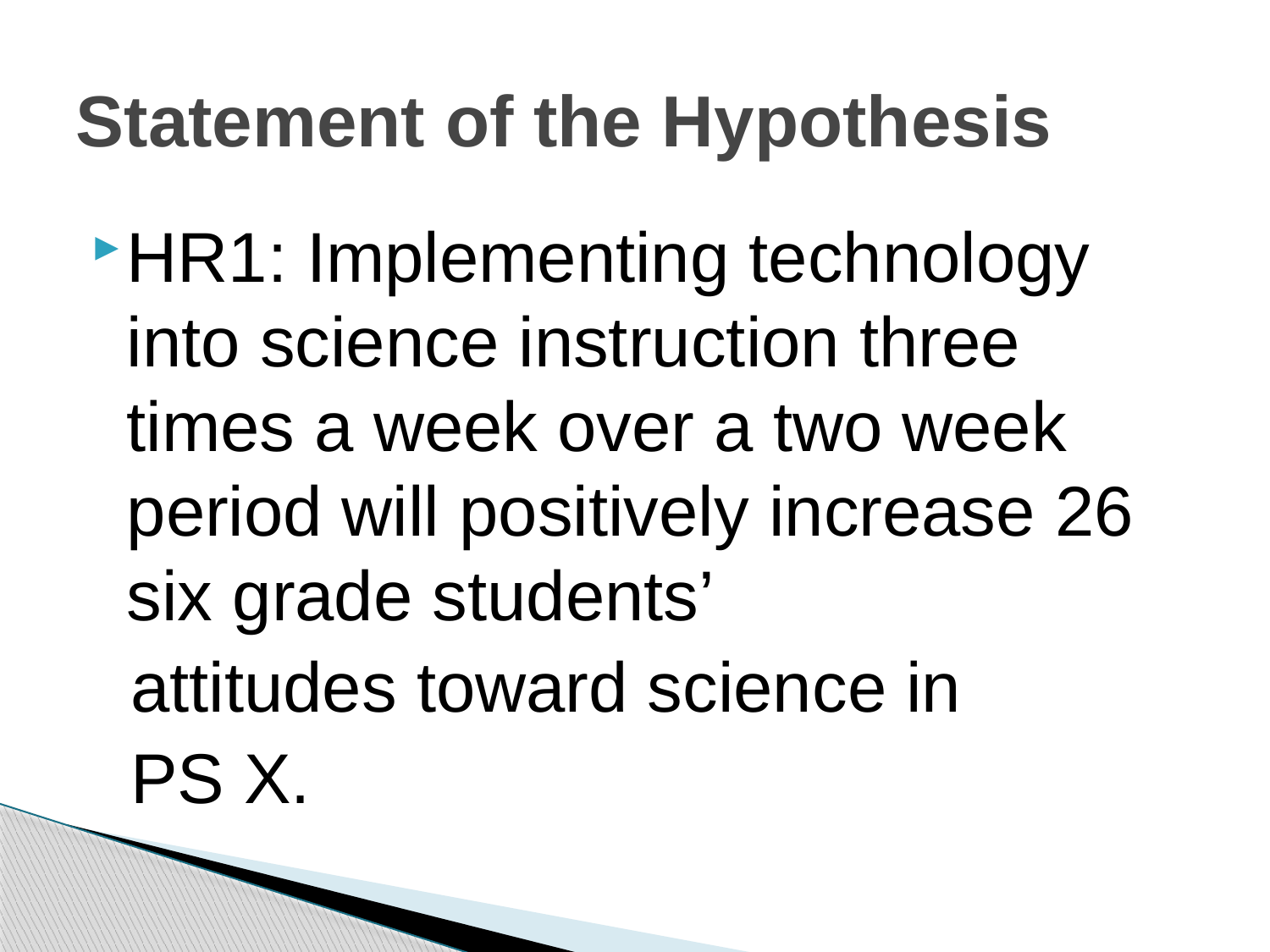

# Statement of the Hypothesis
HR1: Implementing technology into science instruction three times a week over a two week period will positively increase 26 six grade students’
  attitudes toward science in
  PS X.